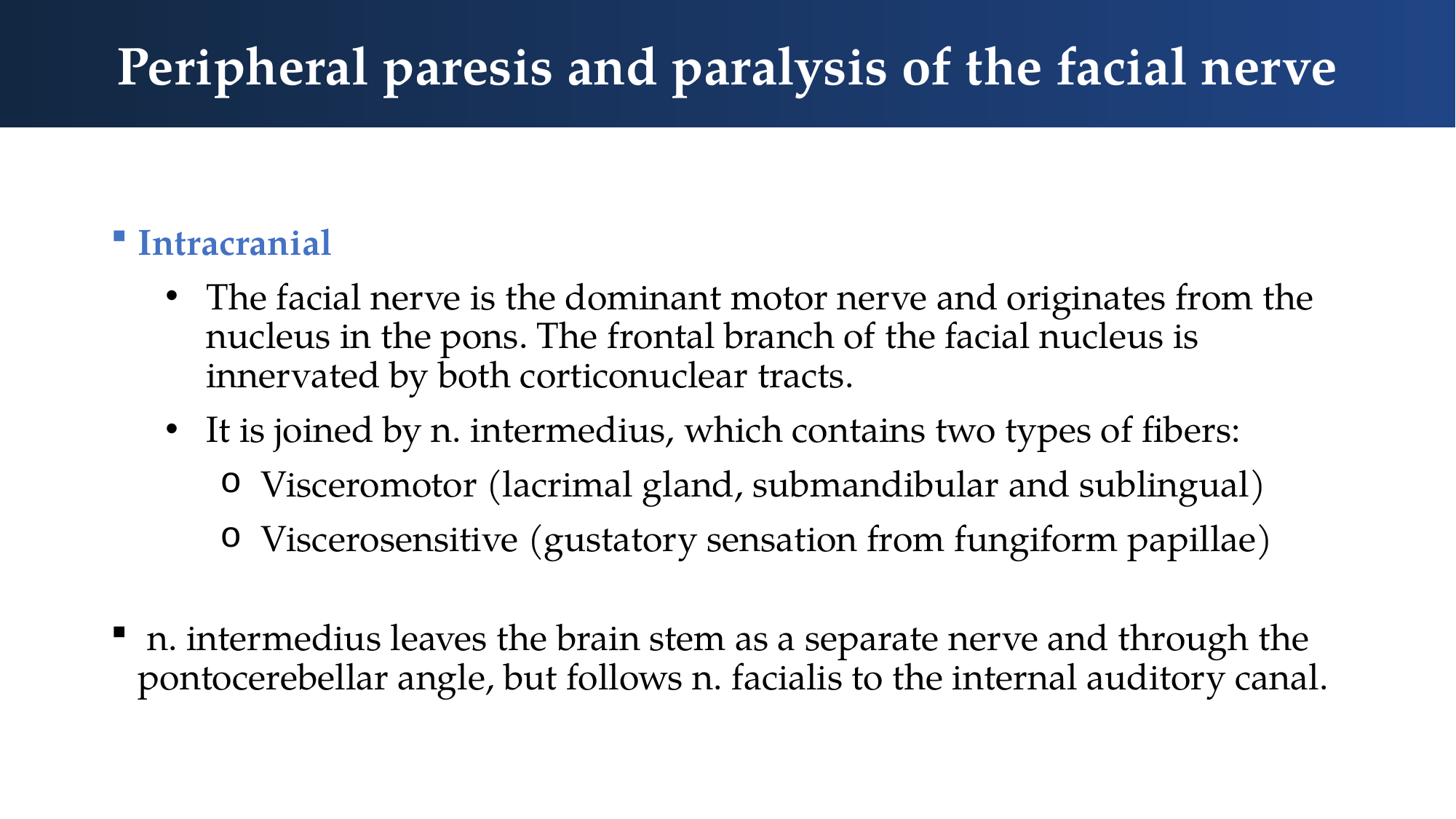

Peripheral paresis and paralysis of the facial nerve
Intracranial
The facial nerve is the dominant motor nerve and originates from the nucleus in the pons. The frontal branch of the facial nucleus is innervated by both corticonuclear tracts.
It is joined by n. intermedius, which contains two types of fibers:
Visceromotor (lacrimal gland, submandibular and sublingual)
Viscerosensitive (gustatory sensation from fungiform papillae)

 n. intermedius leaves the brain stem as a separate nerve and through the pontocerebellar angle, but follows n. facialis to the internal auditory canal.